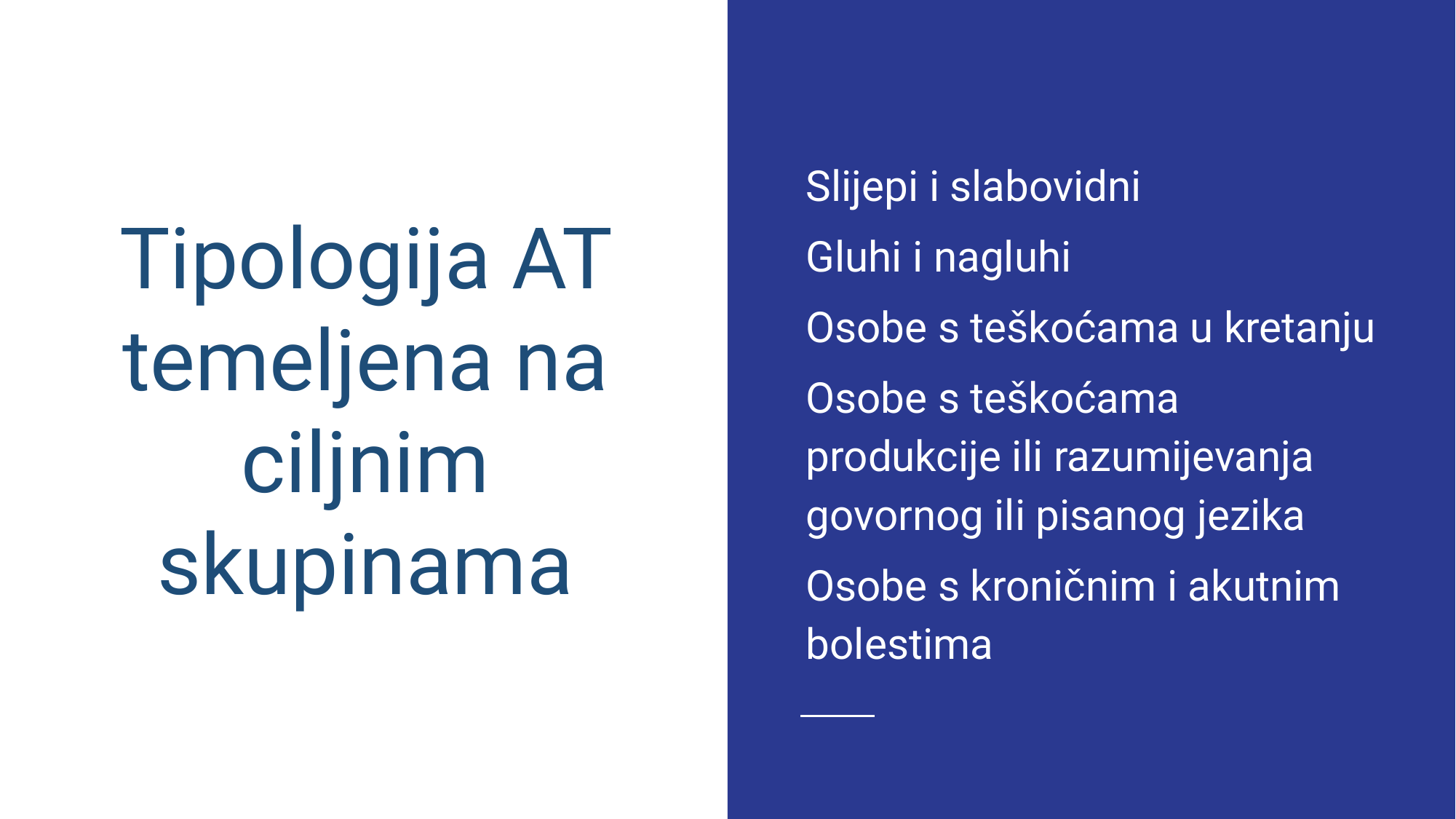

Slijepi i slabovidni
Gluhi i nagluhi
Osobe s teškoćama u kretanju
Osobe s teškoćama produkcije ili razumijevanja govornog ili pisanog jezika
Osobe s kroničnim i akutnim bolestima
# Tipologija AT temeljena na ciljnim skupinama